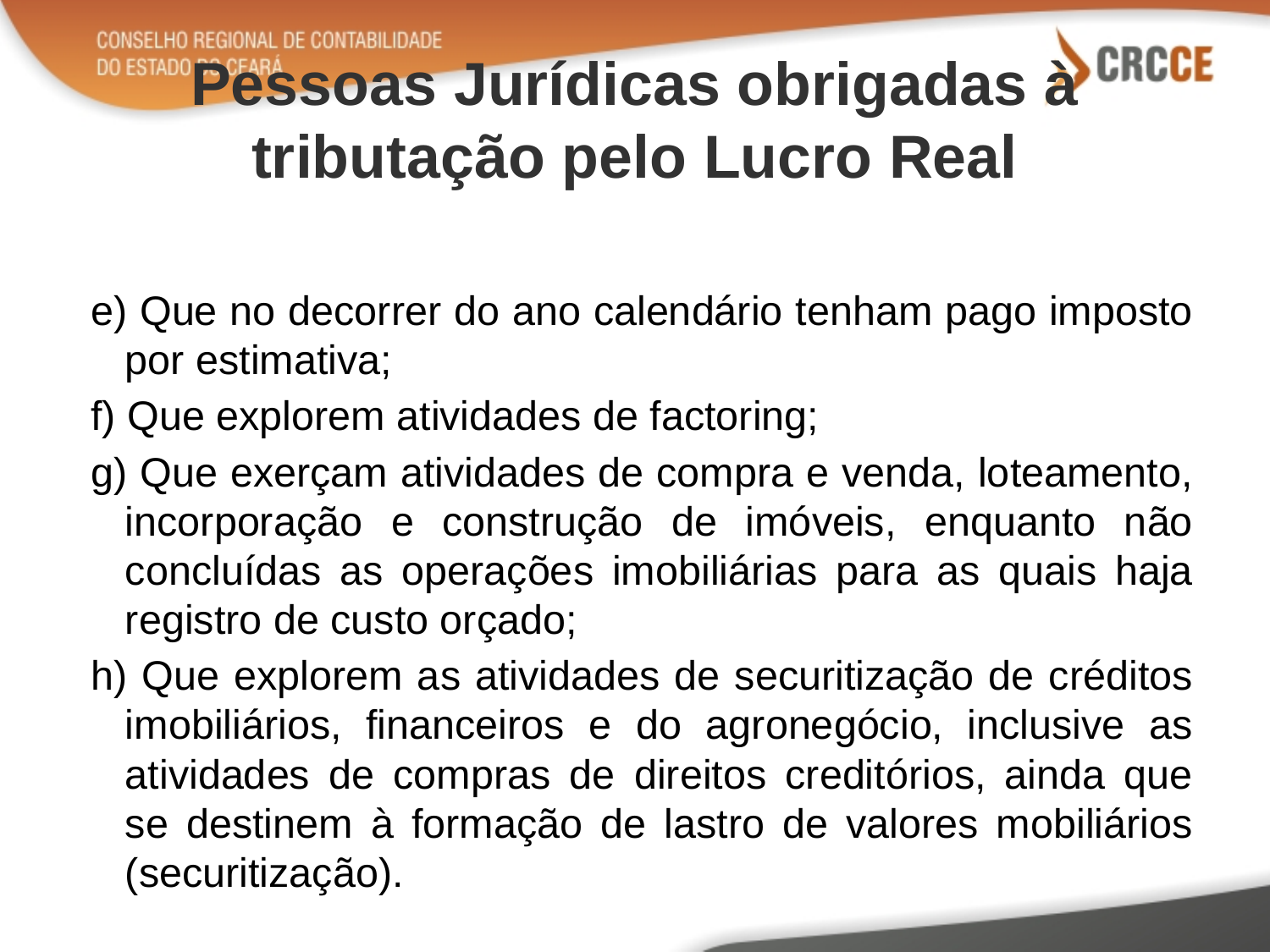

# Pessoas Jurídicas obrigadas à tributação pelo Lucro Real

e) Que no decorrer do ano calendário tenham pago imposto por estimativa;
f) Que explorem atividades de factoring;
g) Que exerçam atividades de compra e venda, loteamento, incorporação e construção de imóveis, enquanto não concluídas as operações imobiliárias para as quais haja registro de custo orçado;
h) Que explorem as atividades de securitização de créditos imobiliários, financeiros e do agronegócio, inclusive as atividades de compras de direitos creditórios, ainda que se destinem à formação de lastro de valores mobiliários (securitização).